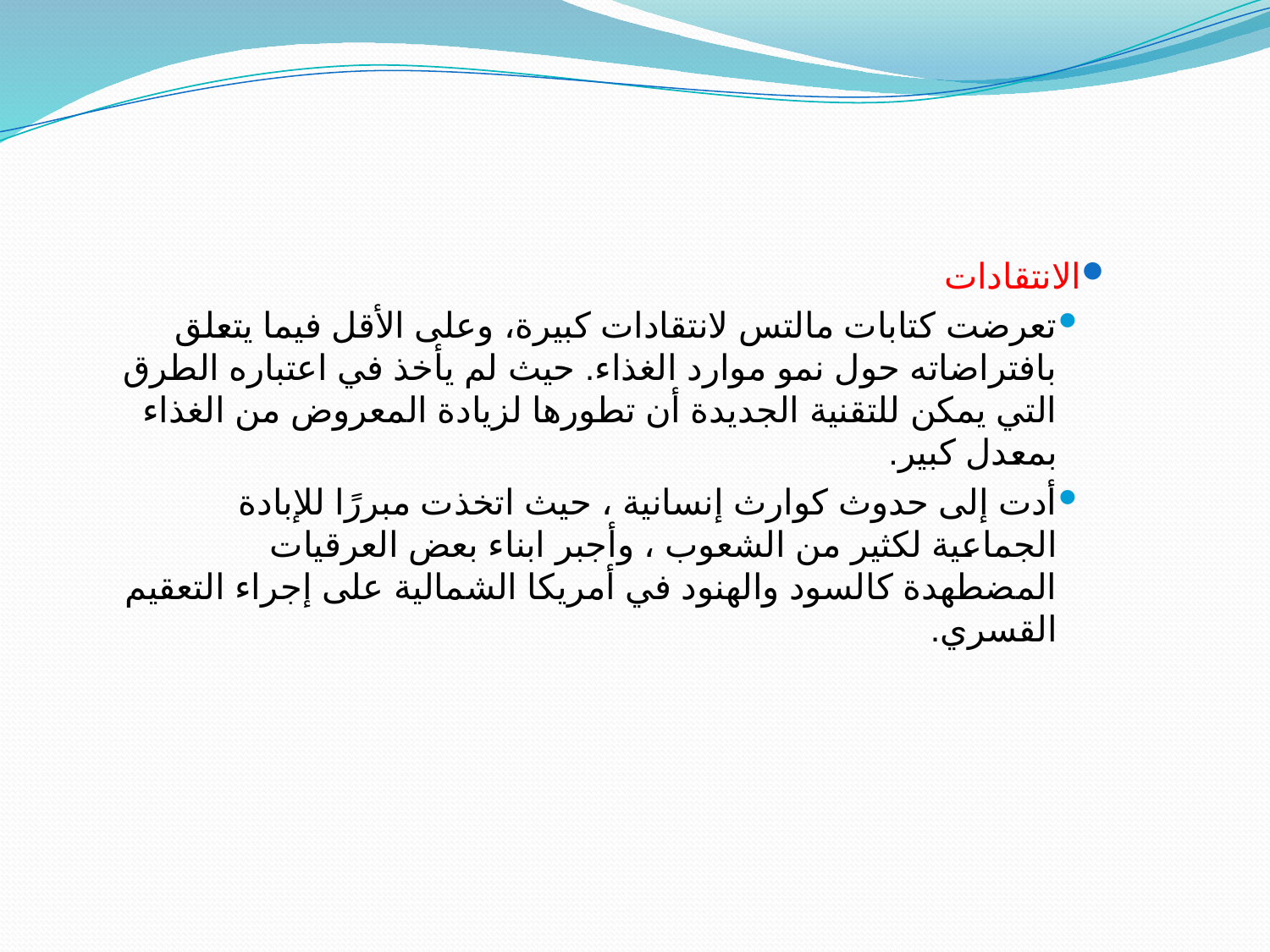

الانتقادات
تعرضت كتابات مالتس لانتقادات كبيرة، وعلى الأقل فيما يتعلق بافتراضاته حول نمو موارد الغذاء. حيث لم يأخذ في اعتباره الطرق التي يمكن للتقنية الجديدة أن تطورها لزيادة المعروض من الغذاء بمعدل كبير.
أدت إلى حدوث كوارث إنسانية ، حيث اتخذت مبررًا للإبادة الجماعية لكثير من الشعوب ، وأجبر ابناء بعض العرقيات المضطهدة كالسود والهنود في أمريكا الشمالية على إجراء التعقيم القسري.